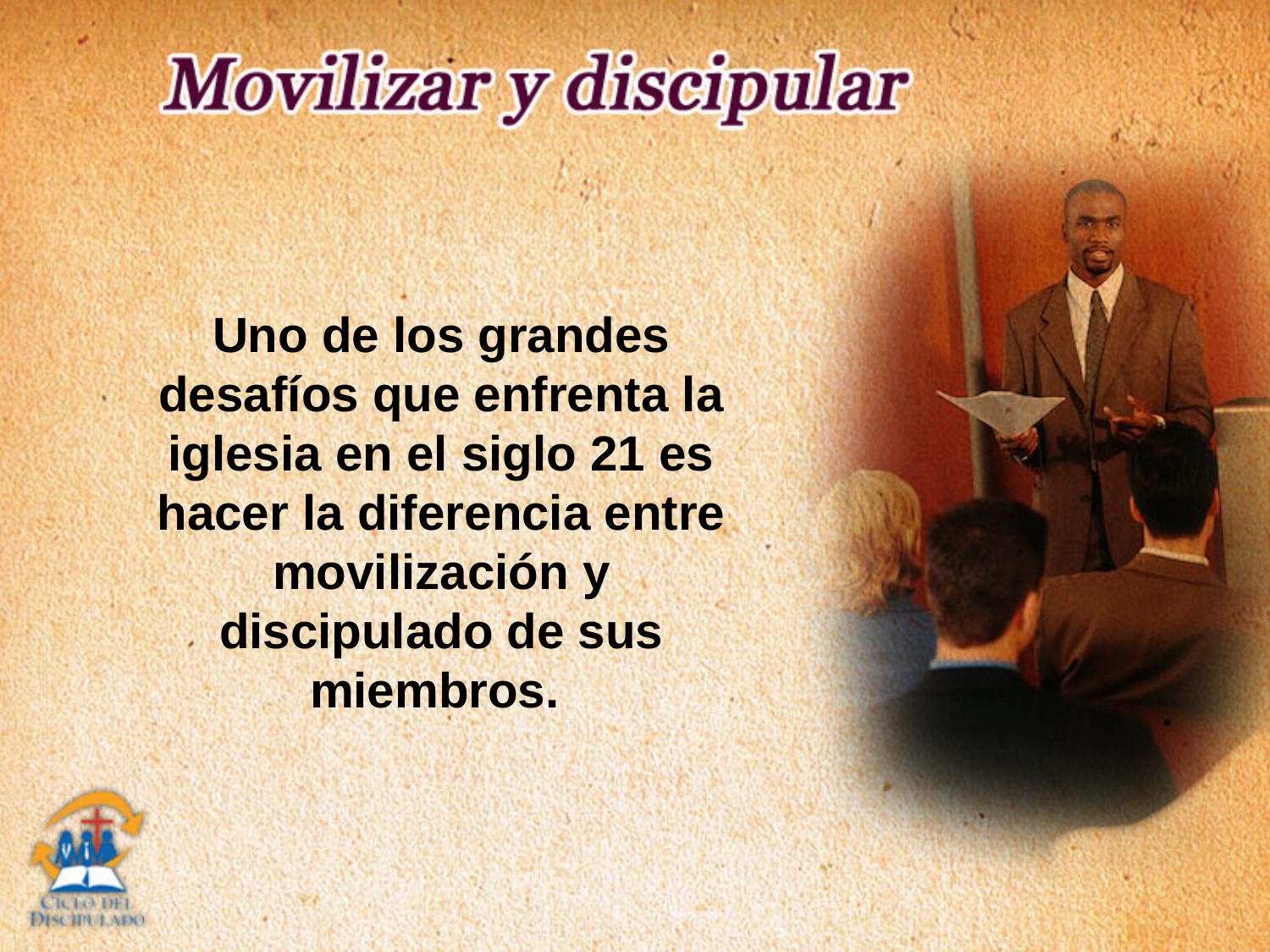

Uno de los grandes desafíos que enfrenta la iglesia en el siglo 21 es hacer la diferencia entre movilización y discipulado de sus miembros.